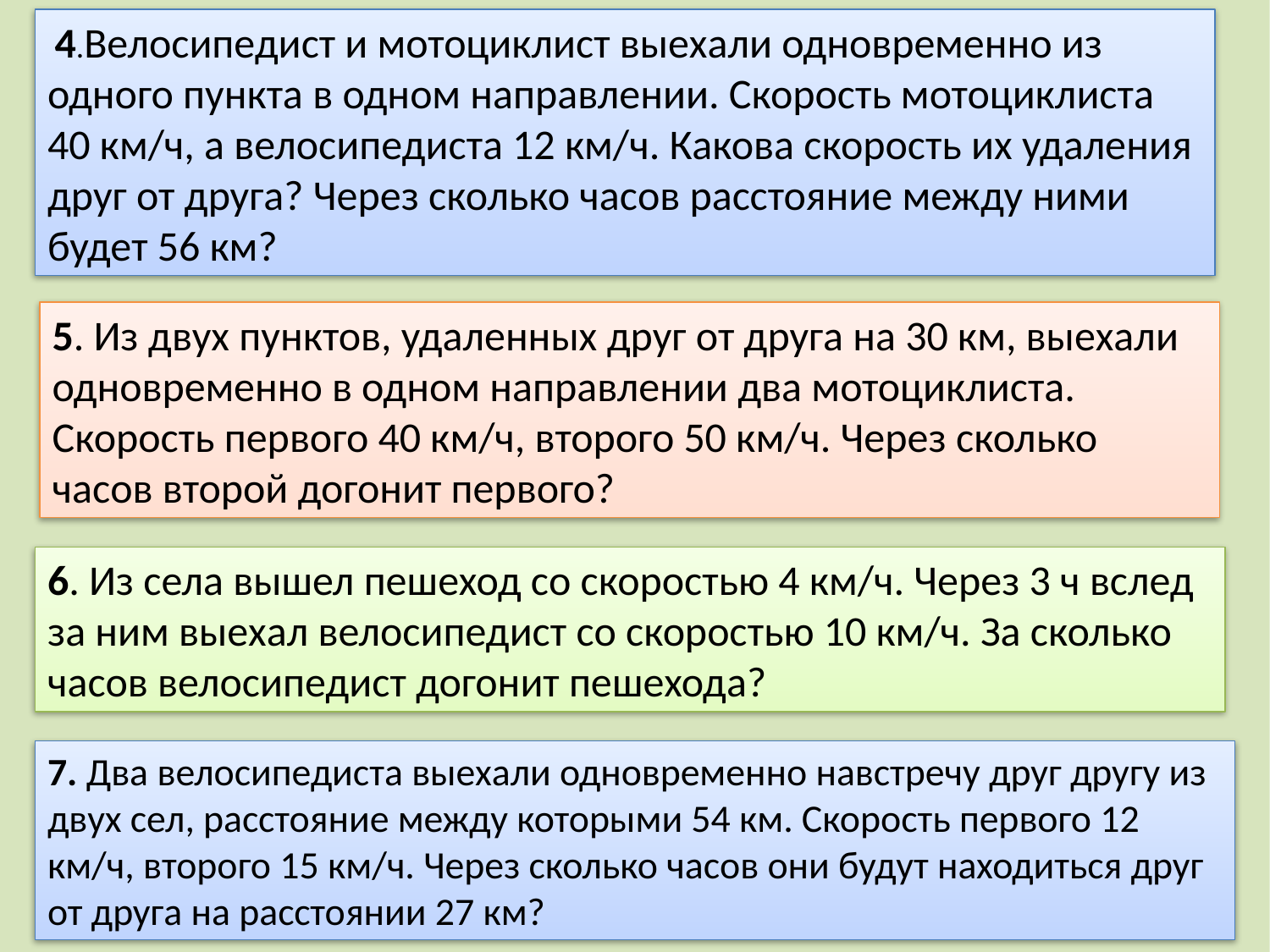

4.Велосипедист и мотоциклист выехали одновременно из одного пункта в одном направлении. Скорость мотоциклиста 40 км/ч, а велосипедиста 12 км/ч. Какова скорость их удаления друг от друга? Через сколько часов расстояние между ними будет 56 км?
5. Из двух пунктов, удаленных друг от друга на 30 км, выехали одновременно в одном направлении два мотоциклиста. Скорость первого 40 км/ч, второго 50 км/ч. Через сколько часов второй догонит первого?
6. Из села вышел пешеход со скоростью 4 км/ч. Через 3 ч вслед за ним выехал велосипедист со скоростью 10 км/ч. За сколько часов велосипедист догонит пешехода?
7. Два велосипедиста выехали одновременно навстречу друг другу из двух сел, расстояние между которыми 54 км. Скорость первого 12 км/ч, второго 15 км/ч. Через сколько часов они будут находиться друг от друга на расстоянии 27 км?